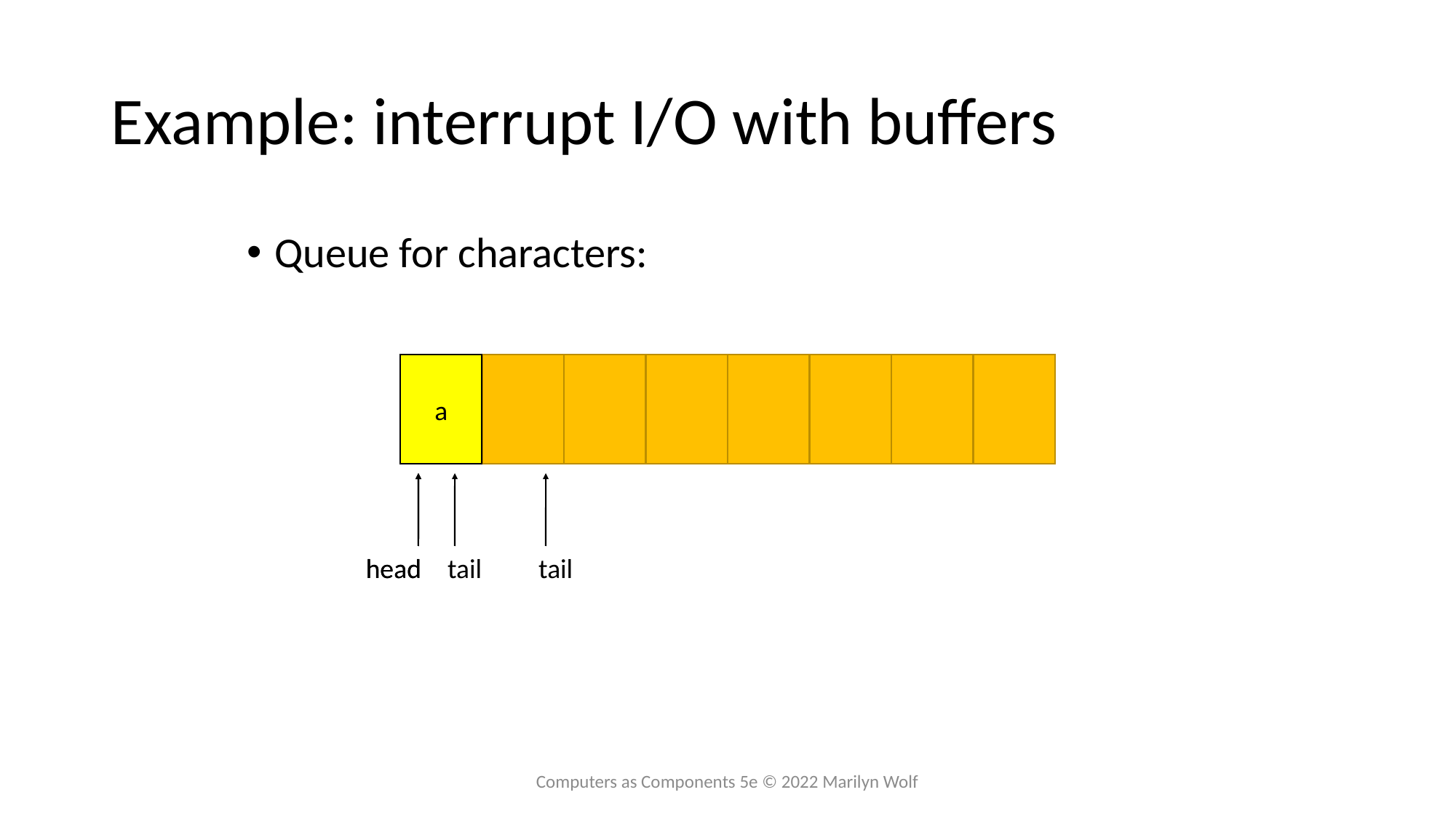

# Example: interrupt I/O with buffers
Queue for characters:

a

head
tail

head
tail
Computers as Components 5e © 2022 Marilyn Wolf